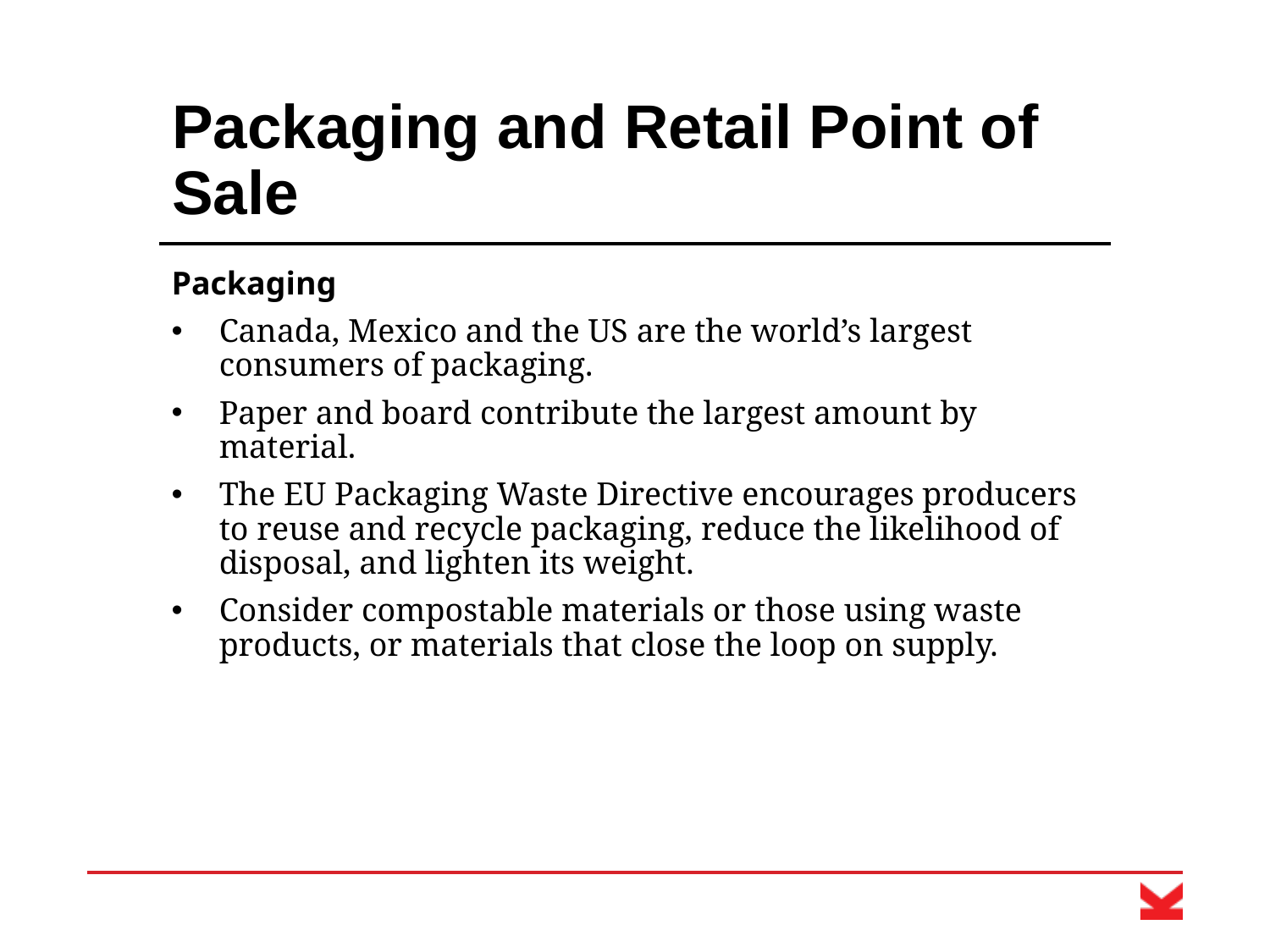

# Packaging and Retail Point of Sale
Packaging
Canada, Mexico and the US are the world’s largest consumers of packaging.
Paper and board contribute the largest amount by material.
The EU Packaging Waste Directive encourages producers to reuse and recycle packaging, reduce the likelihood of disposal, and lighten its weight.
Consider compostable materials or those using waste products, or materials that close the loop on supply.